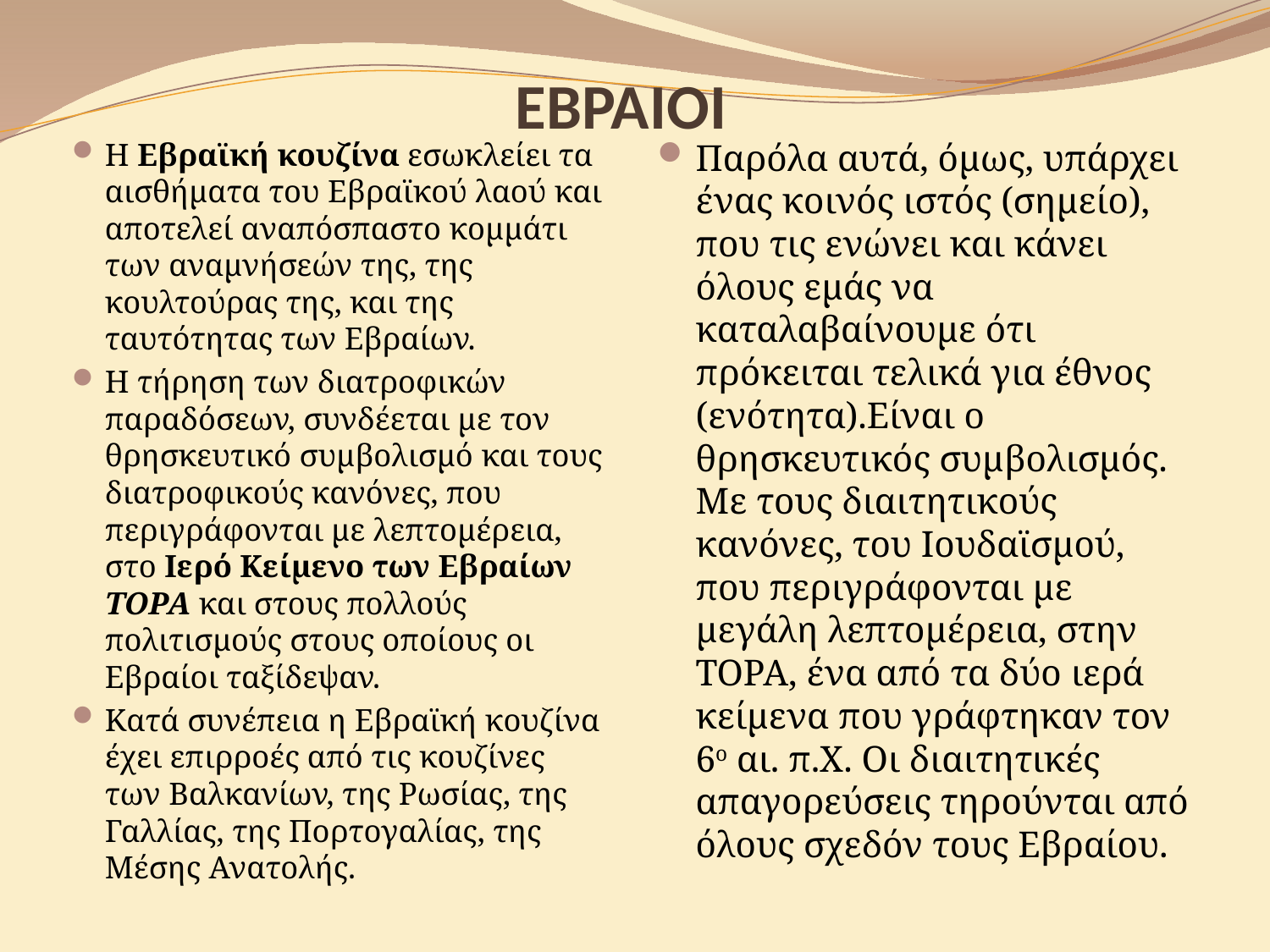

# ΕΒΡΑΙΟΙ
Η Εβραϊκή κουζίνα εσωκλείει τα αισθήματα του Εβραϊκού λαού και αποτελεί αναπόσπαστο κομμάτι των αναμνήσεών της, της κουλτούρας της, και της ταυτότητας των Εβραίων.
Η τήρηση των διατροφικών παραδόσεων, συνδέεται με τον θρησκευτικό συμβολισμό και τους διατροφικούς κανόνες, που περιγράφονται με λεπτομέρεια, στο Ιερό Κείμενο των Εβραίων ΤΟΡΑ και στους πολλούς πολιτισμούς στους οποίους οι Εβραίοι ταξίδεψαν.
Κατά συνέπεια η Εβραϊκή κουζίνα έχει επιρροές από τις κουζίνες των Βαλκανίων, της Ρωσίας, της Γαλλίας, της Πορτογαλίας, της Μέσης Ανατολής.

Παρόλα αυτά, όμως, υπάρχει ένας κοινός ιστός (σημείο), που τις ενώνει και κάνει όλους εμάς να καταλαβαίνουμε ότι πρόκειται τελικά για έθνος (ενότητα).Είναι ο θρησκευτικός συμβολισμός. Με τους διαιτητικούς κανόνες, του Ιουδαϊσμού, που περιγράφονται με μεγάλη λεπτομέρεια, στην ΤΟΡΑ, ένα από τα δύο ιερά κείμενα που γράφτηκαν τον 6ο αι. π.Χ. Οι διαιτητικές απαγορεύσεις τηρούνται από όλους σχεδόν τους Εβραίου.